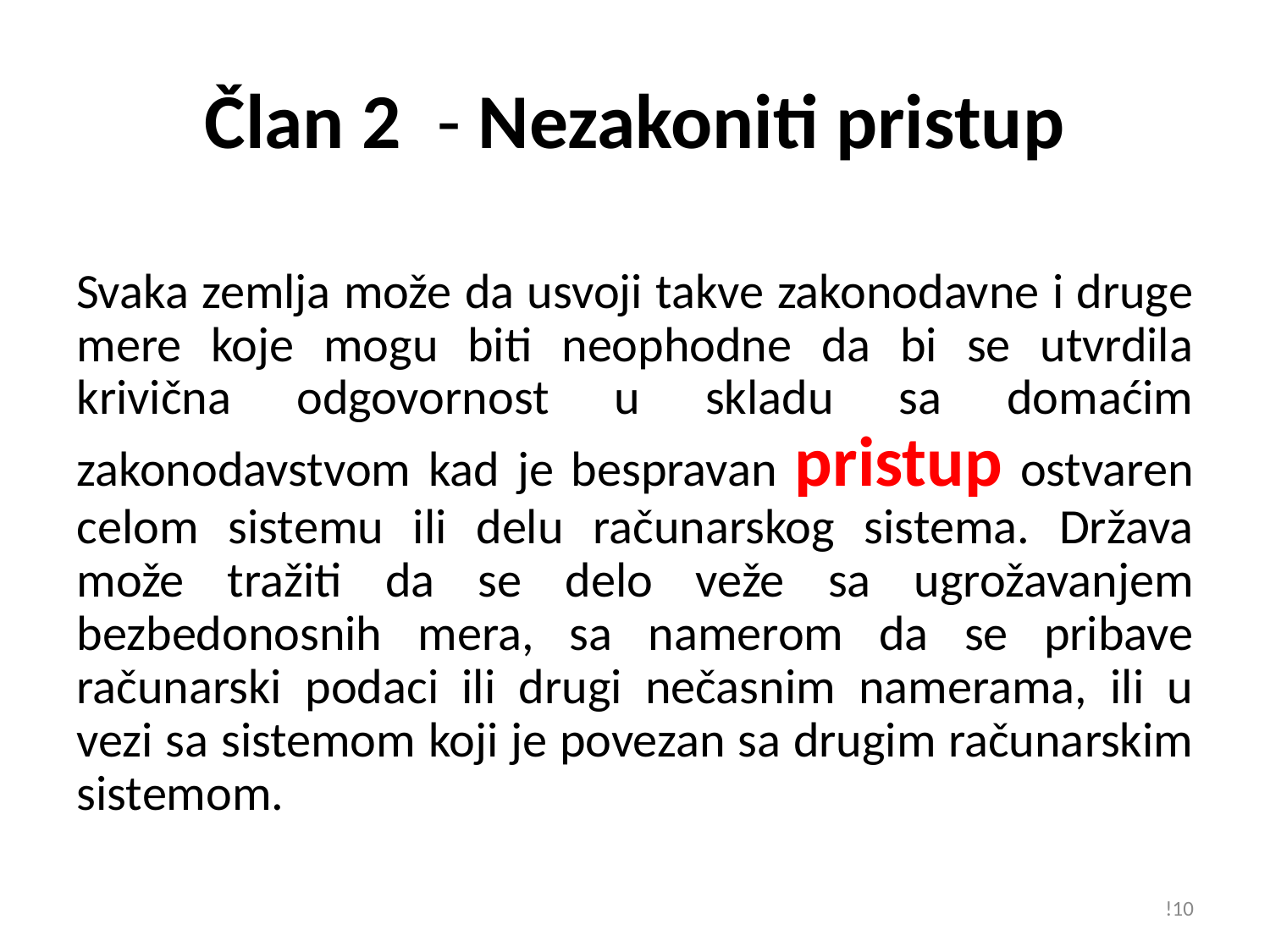

# Član 2  - Nezakoniti pristup
Svaka zemlja može da usvoji takve zakonodavne i druge mere koje mogu biti neophodne da bi se utvrdila krivična odgovornost u skladu sa domaćim zakonodavstvom kad je bespravan pristup ostvaren celom sistemu ili delu računarskog sistema. Država može tražiti da se delo veže sa ugrožavanjem bezbedonosnih mera, sa namerom da se pribave računarski podaci ili drugi nečasnim namerama, ili u vezi sa sistemom koji je povezan sa drugim računarskim sistemom.
!10